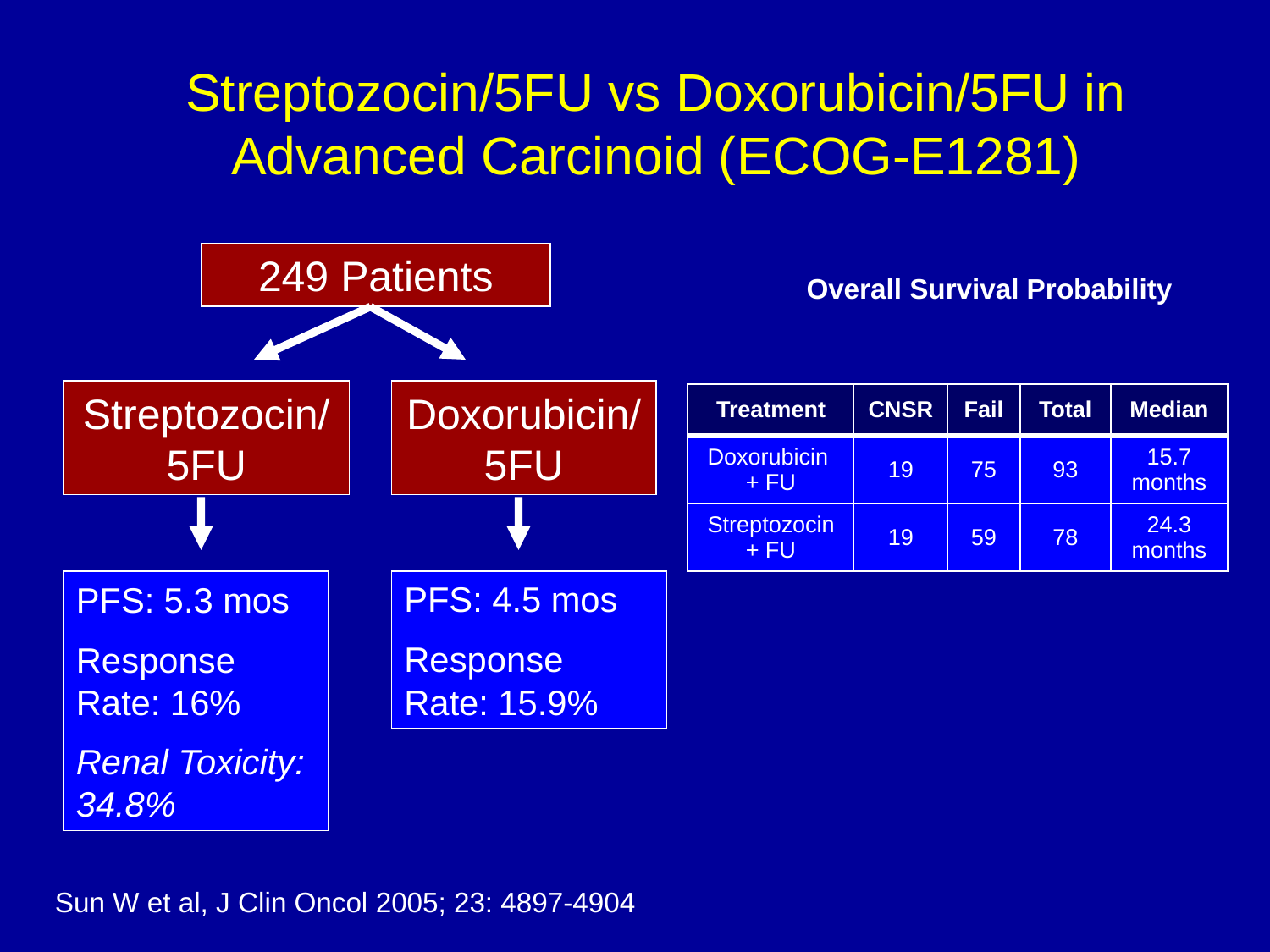

Streptozocin/5FU vs Doxorubicin/5FU in Advanced Carcinoid (ECOG-E1281)
249 Patients
Overall Survival Probability

Streptozocin/ 5FU
Doxorubicin/5FU
| Treatment | CNSR | Fail | Total | Median |
| --- | --- | --- | --- | --- |
| Doxorubicin + FU | 19 | 75 | 93 | 15.7 months |
| Streptozocin + FU | 19 | 59 | 78 | 24.3 months |

PFS: 5.3 mos
Response Rate: 16%
Renal Toxicity: 34.8%
PFS: 4.5 mos
Response Rate: 15.9%
Sun W et al, J Clin Oncol 2005; 23: 4897-4904